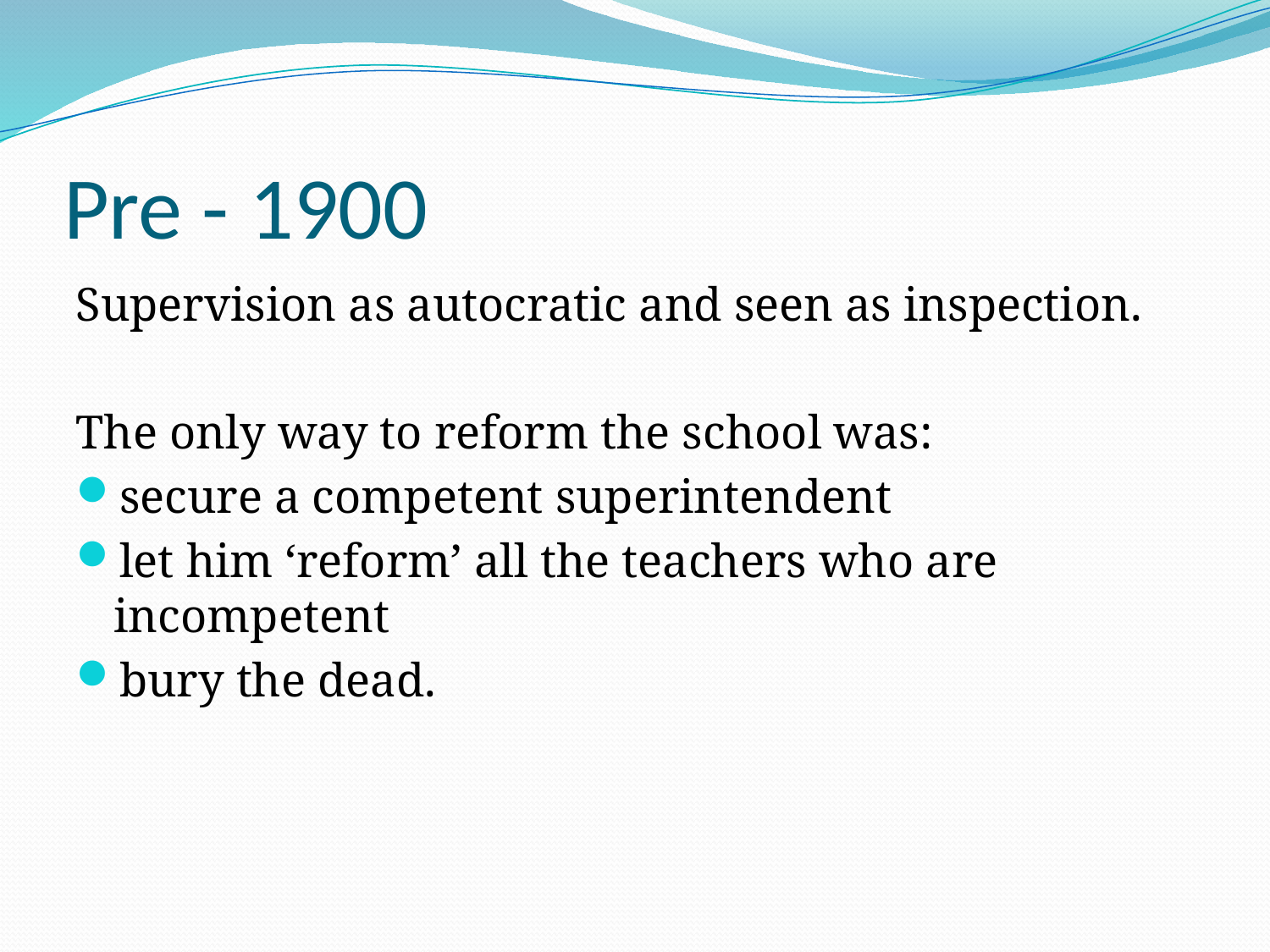

# Pre - 1900
Supervision as autocratic and seen as inspection.

The only way to reform the school was:
secure a competent superintendent
let him ‘reform’ all the teachers who are incompetent
bury the dead.